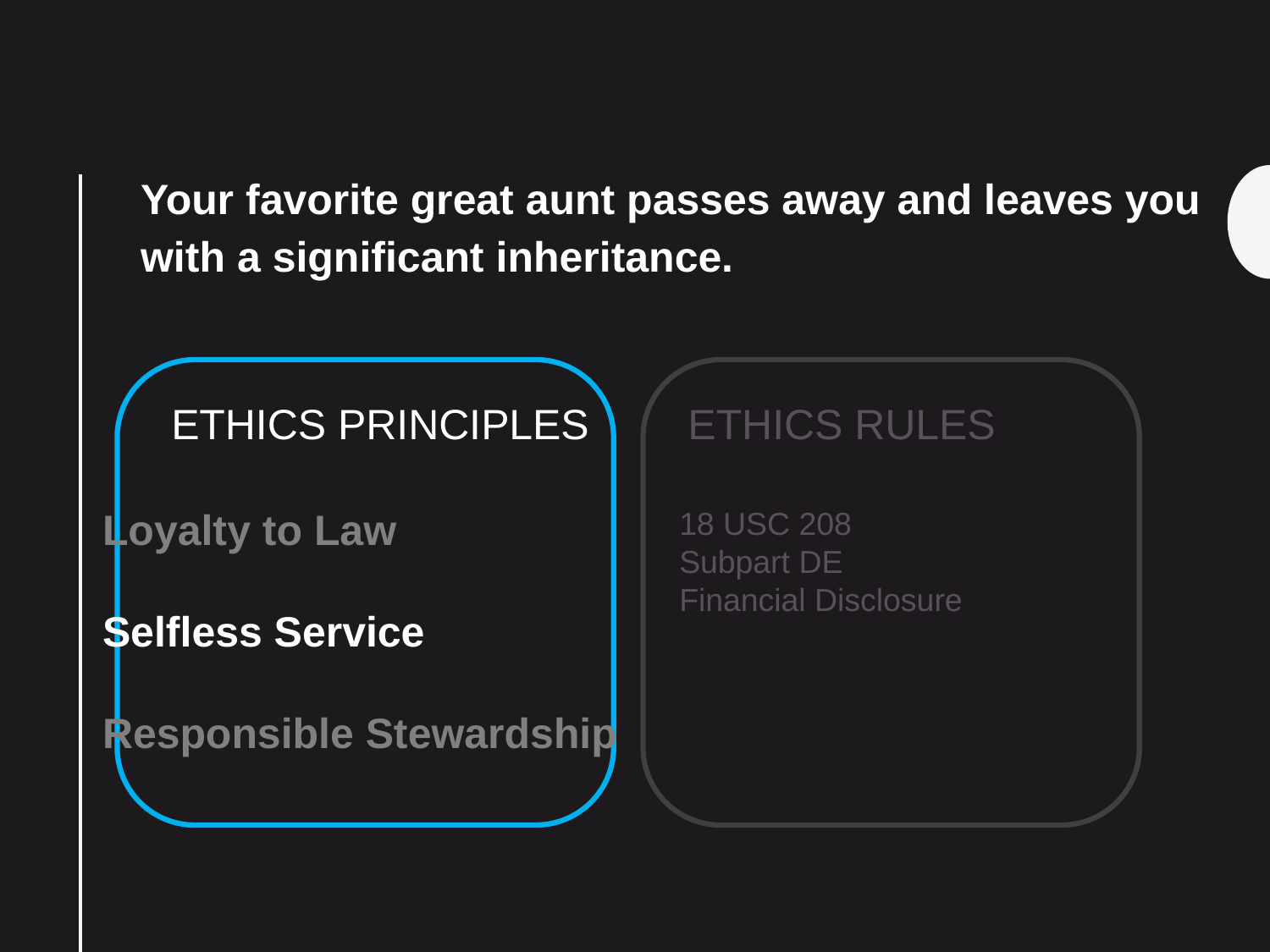

Your favorite great aunt passes away and leaves you
with a significant inheritance.

ETHICS RULES
ETHICS PRINCIPLES
18 USC 208
Subpart DE
Financial Disclosure
Loyalty to Law

Selfless Service

Responsible Stewardship